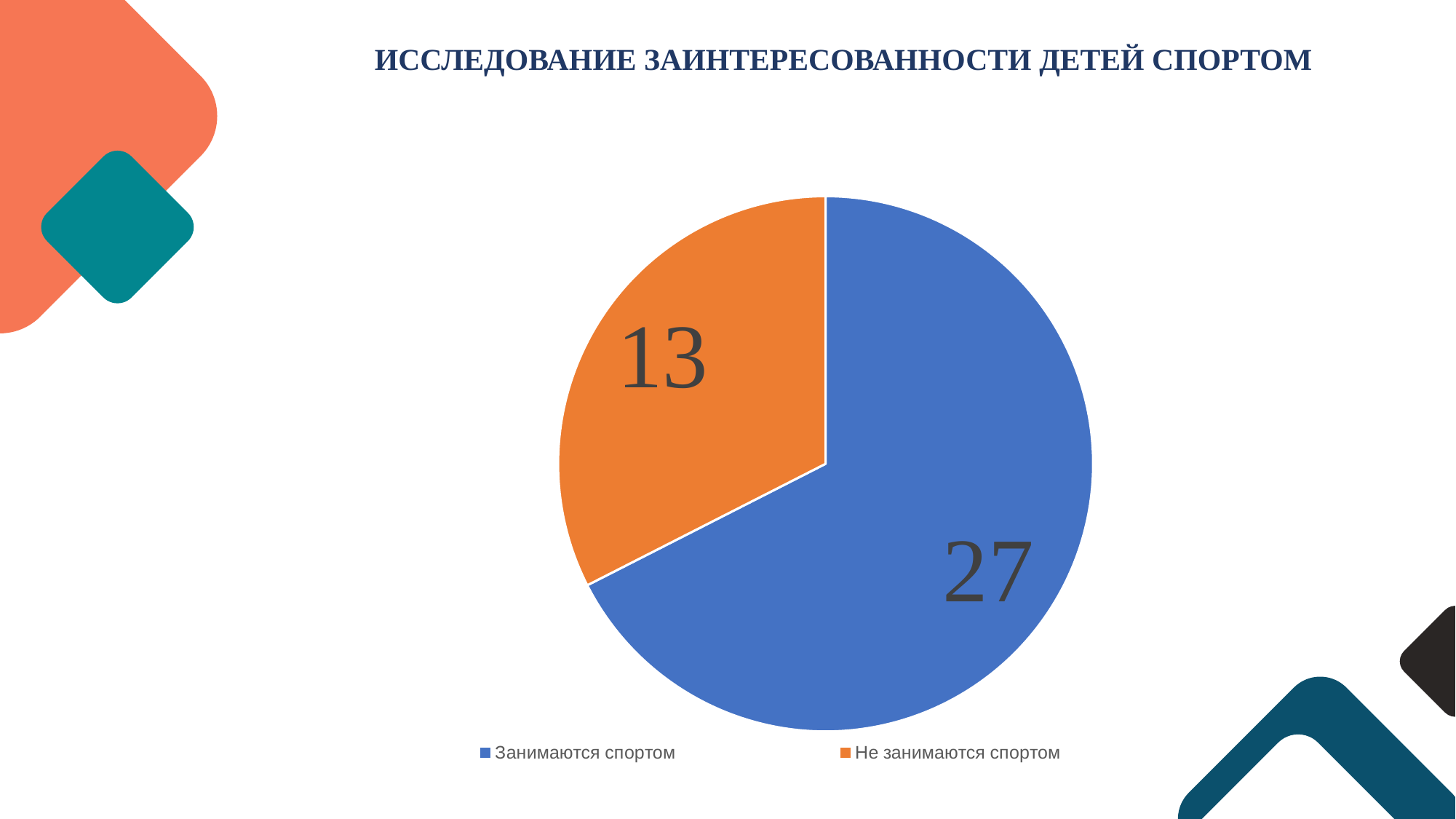

ИССЛЕДОВАНИЕ ЗАИНТЕРЕСОВАННОСТИ ДЕТЕЙ СПОРТОМ

### Chart

| Category | Продажи |
|---|---|
| Занимаются спортом | 27.0 |
| Не занимаются спортом | 13.0 |